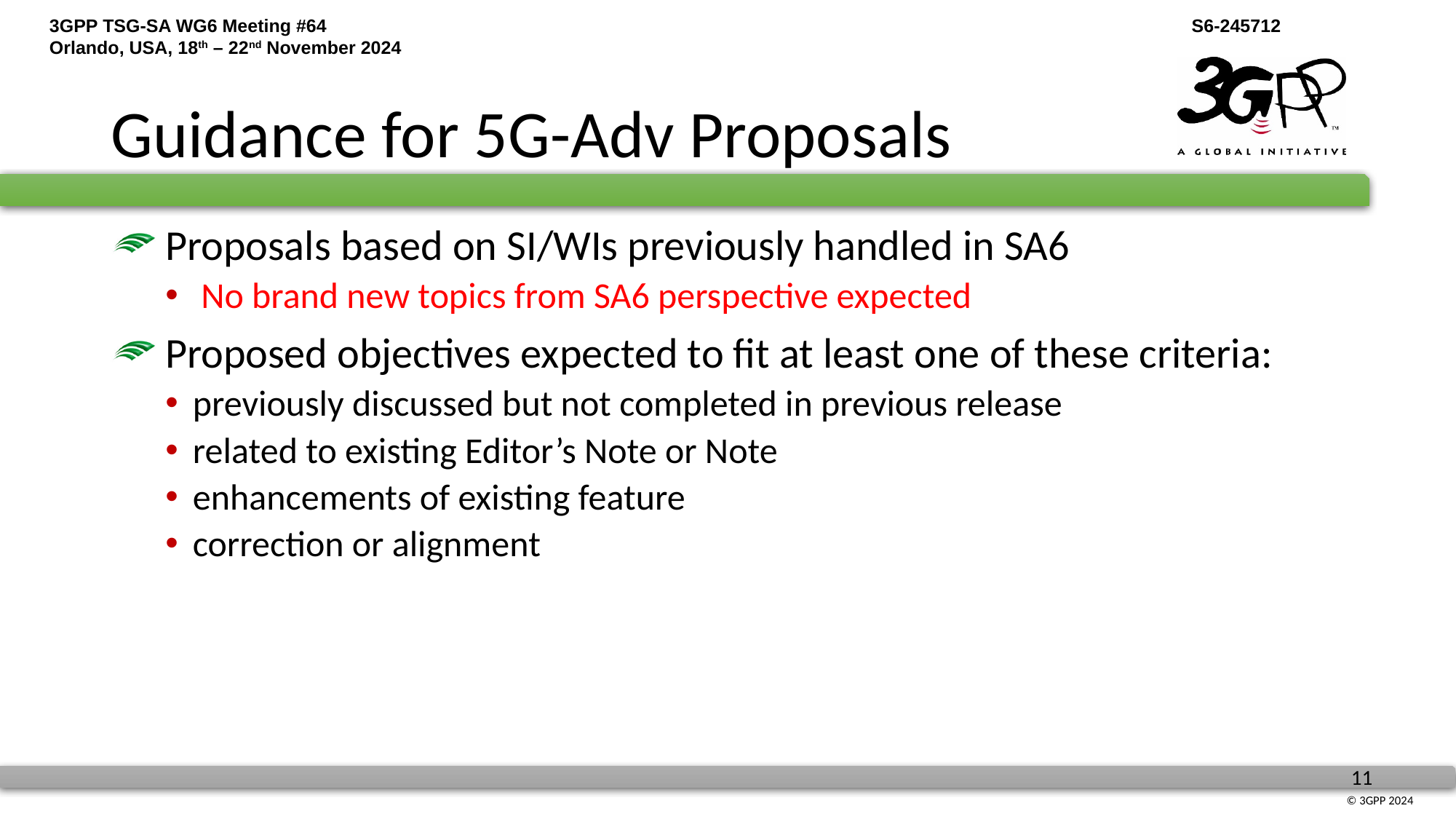

# Guidance for 5G-Adv Proposals
 Proposals based on SI/WIs previously handled in SA6
 No brand new topics from SA6 perspective expected
 Proposed objectives expected to fit at least one of these criteria:
previously discussed but not completed in previous release
related to existing Editor’s Note or Note
enhancements of existing feature
correction or alignment